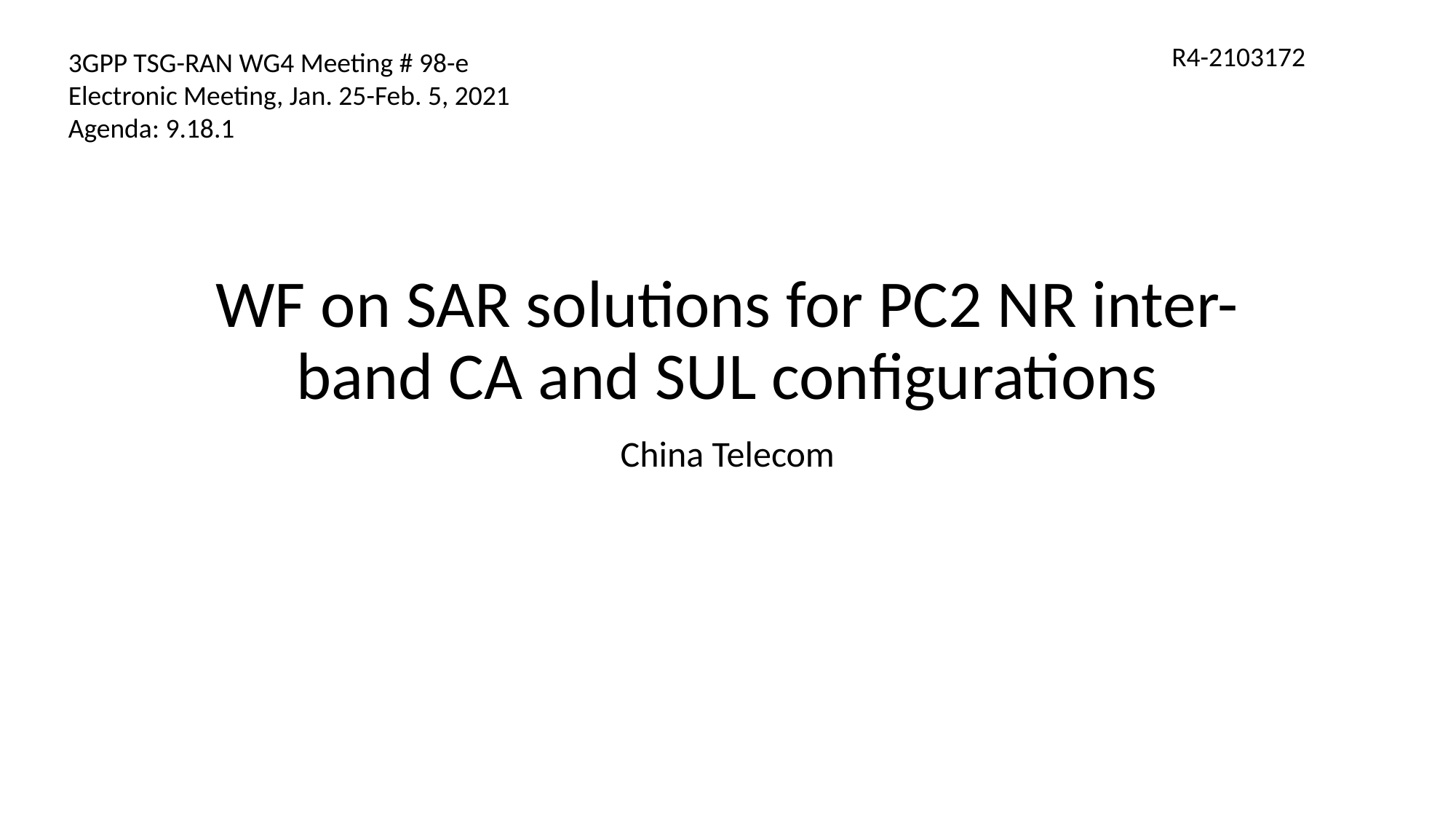

R4-2103172
3GPP TSG-RAN WG4 Meeting # 98-e
Electronic Meeting, Jan. 25-Feb. 5, 2021
Agenda: 9.18.1
# WF on SAR solutions for PC2 NR inter-band CA and SUL configurations
China Telecom